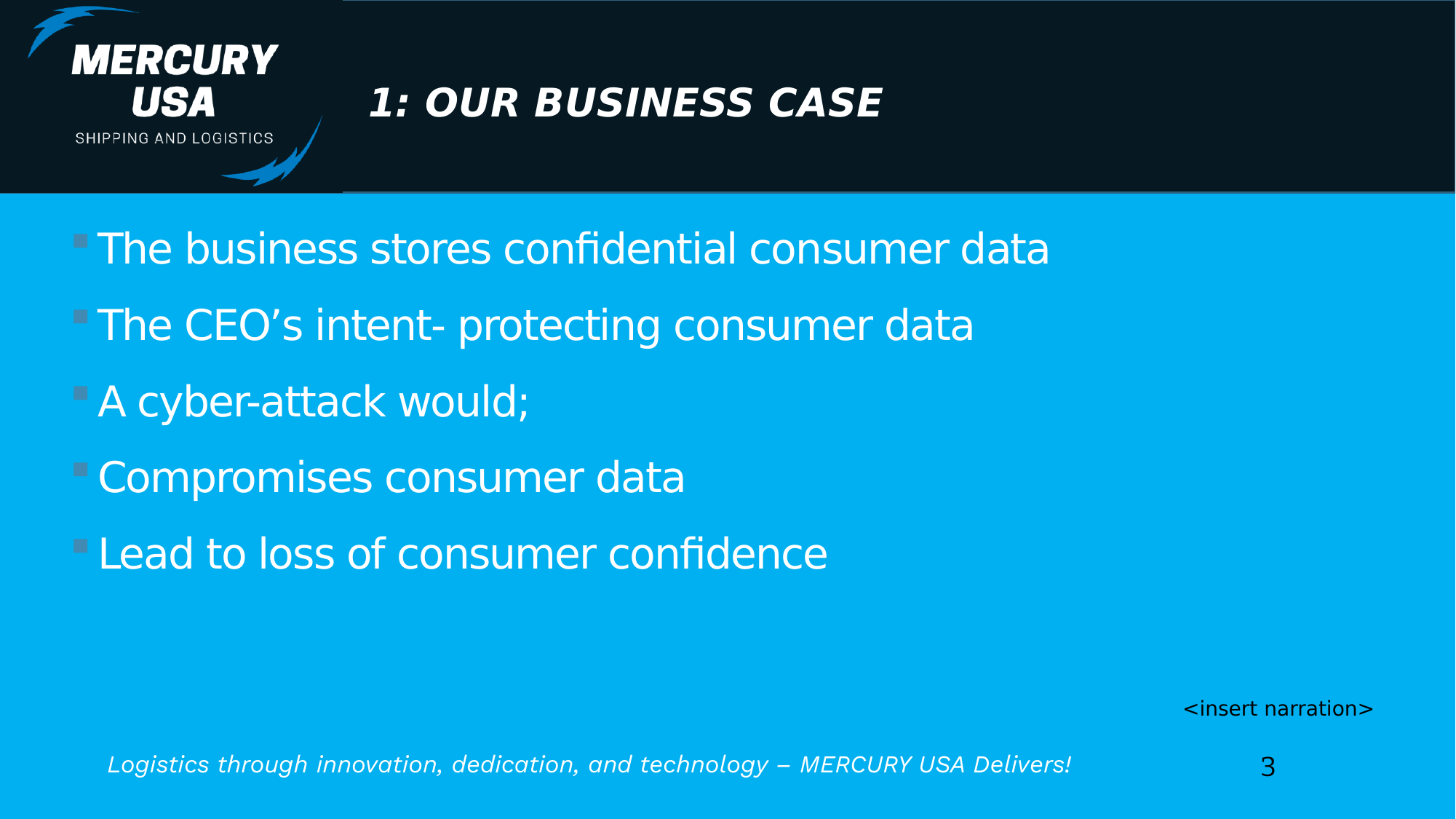

1: OUR BUSINESS CASE
The business stores confidential consumer data
The CEO’s intent- protecting consumer data
A cyber-attack would;
Compromises consumer data
Lead to loss of consumer confidence
<insert narration>
Logistics through innovation, dedication, and technology – MERCURY USA Delivers!
3